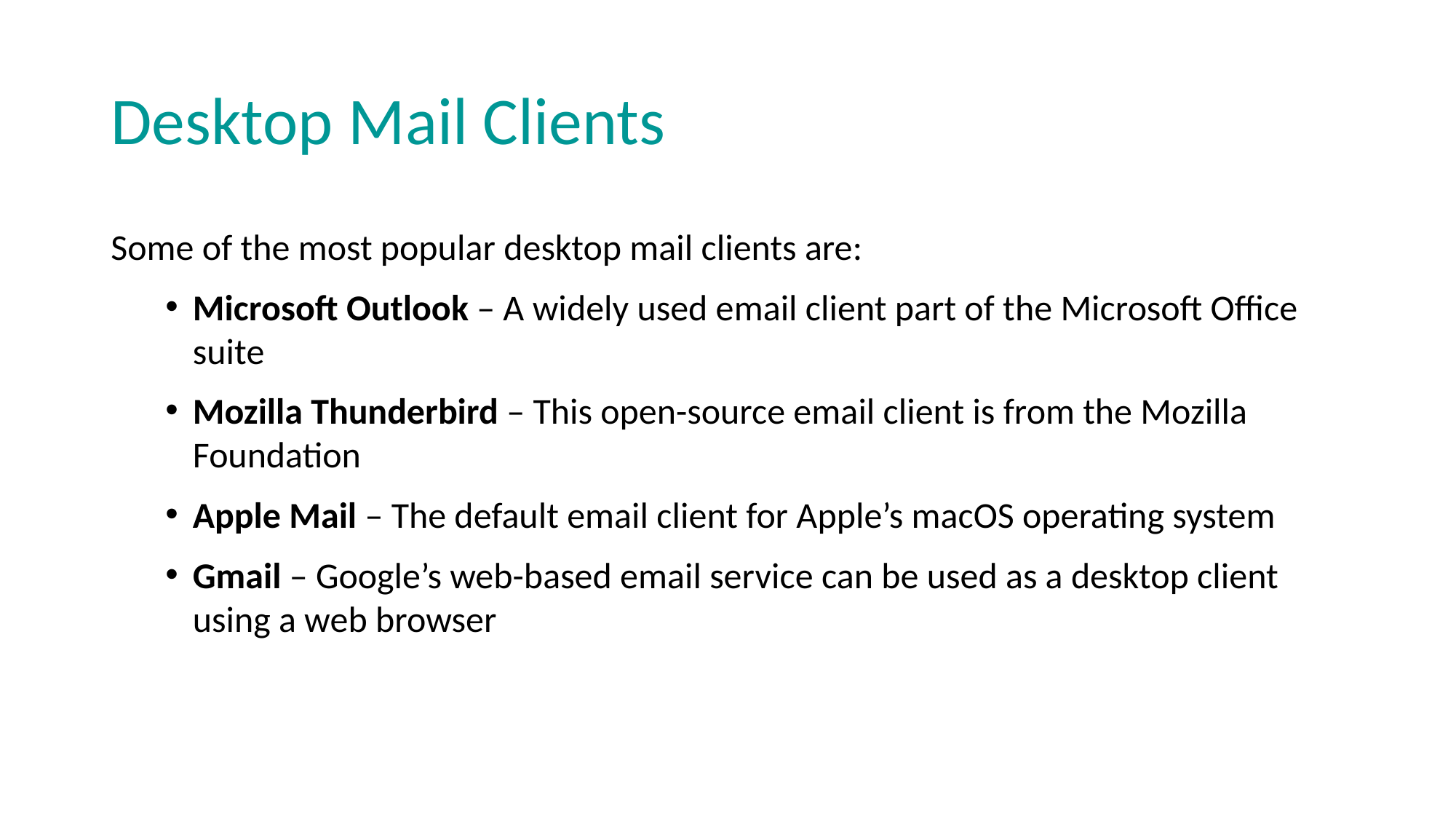

# Desktop Mail Clients
Some of the most popular desktop mail clients are:
Microsoft Outlook – A widely used email client part of the Microsoft Office suite
Mozilla Thunderbird – This open-source email client is from the Mozilla Foundation
Apple Mail – The default email client for Apple’s macOS operating system
Gmail – Google’s web-based email service can be used as a desktop client using a web browser